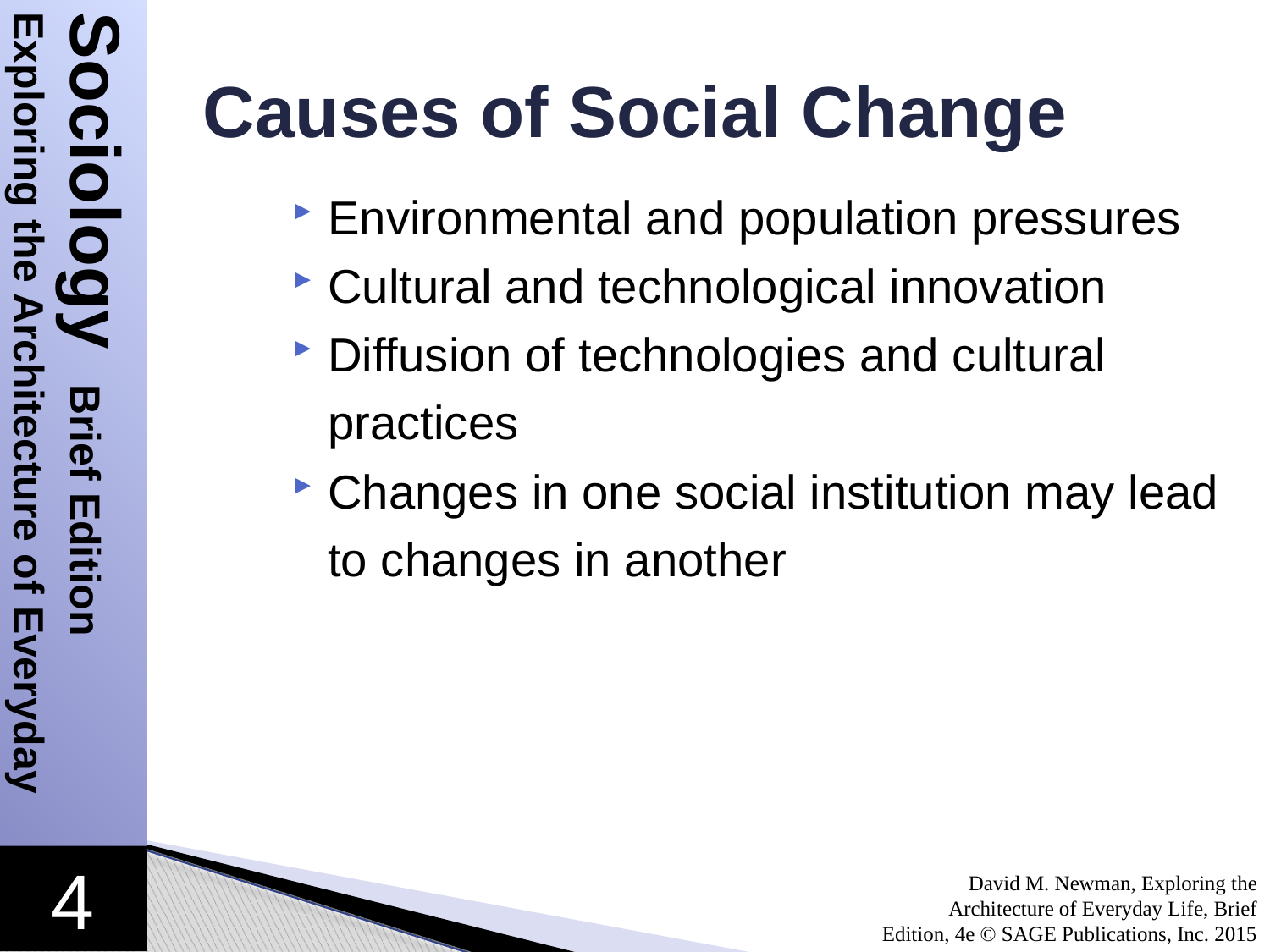

Causes of Social Change
Environmental and population pressures
Cultural and technological innovation
Diffusion of technologies and cultural practices
Changes in one social institution may lead to changes in another
David M. Newman, Exploring the Architecture of Everyday Life, Brief Edition, 4e © SAGE Publications, Inc. 2015